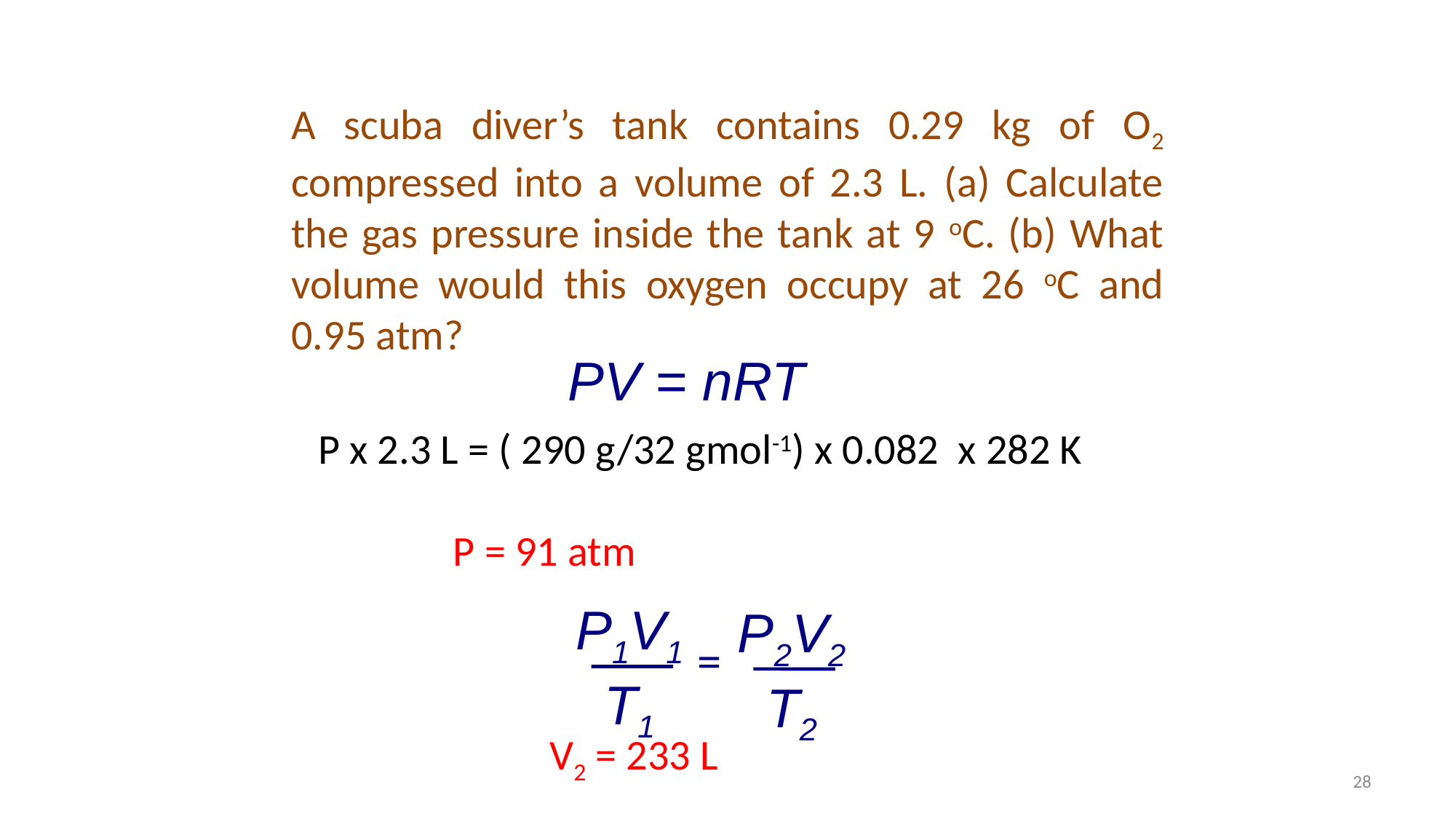

A scuba diver’s tank contains 0.29 kg of O2 compressed into a volume of 2.3 L. (a) Calculate the gas pressure inside the tank at 9 oC. (b) What volume would this oxygen occupy at 26 oC and 0.95 atm?

PV = nRT
 P x 2.3 L = ( 290 g/32 gmol-1) x 0.082  x 282 K

               P = 91 atm

                         V2 = 233 L
P1V1
T1

P2V2
T2

 =
28